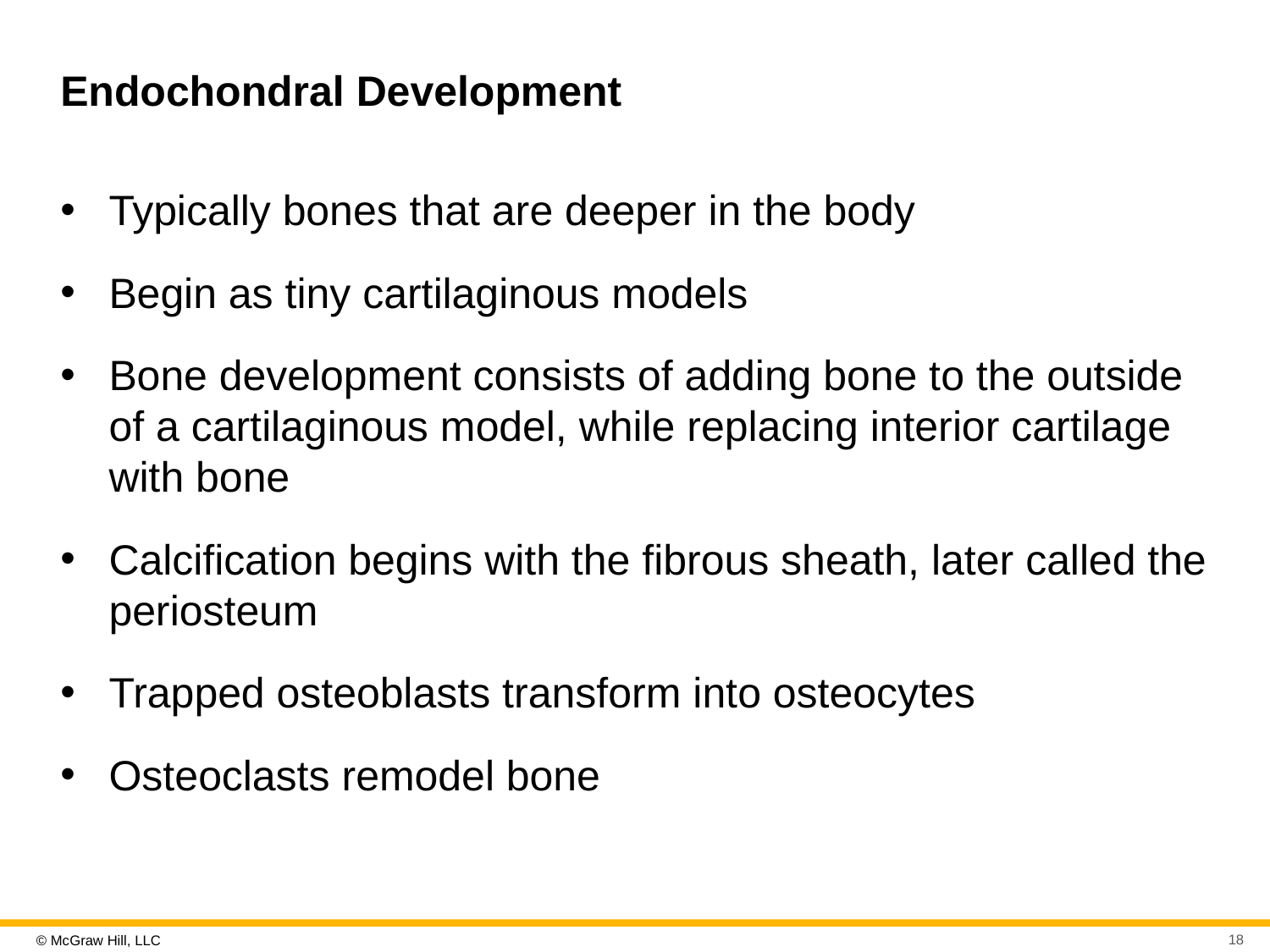

# Endochondral Development
Typically bones that are deeper in the body
Begin as tiny cartilaginous models
Bone development consists of adding bone to the outside of a cartilaginous model, while replacing interior cartilage with bone
Calcification begins with the fibrous sheath, later called the periosteum
Trapped osteoblasts transform into osteocytes
Osteoclasts remodel bone
18